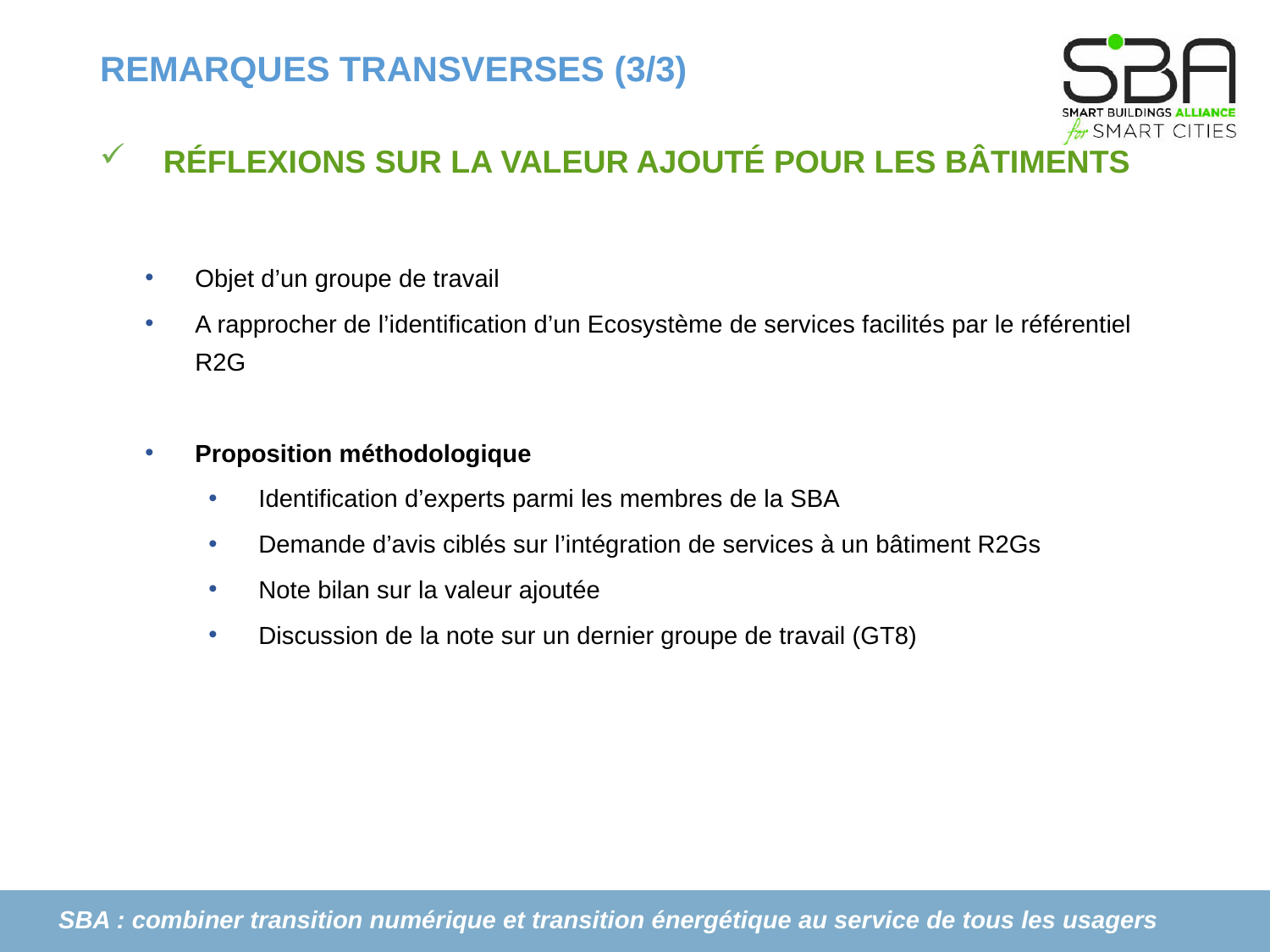

# REMARQUES TRANSVERSES (3/3)
Réflexions sur la valeur ajouté pour les bâtiments

Objet d’un groupe de travail
A rapprocher de l’identification d’un Ecosystème de services facilités par le référentiel R2G

Proposition méthodologique
Identification d’experts parmi les membres de la SBA
Demande d’avis ciblés sur l’intégration de services à un bâtiment R2Gs
Note bilan sur la valeur ajoutée
Discussion de la note sur un dernier groupe de travail (GT8)